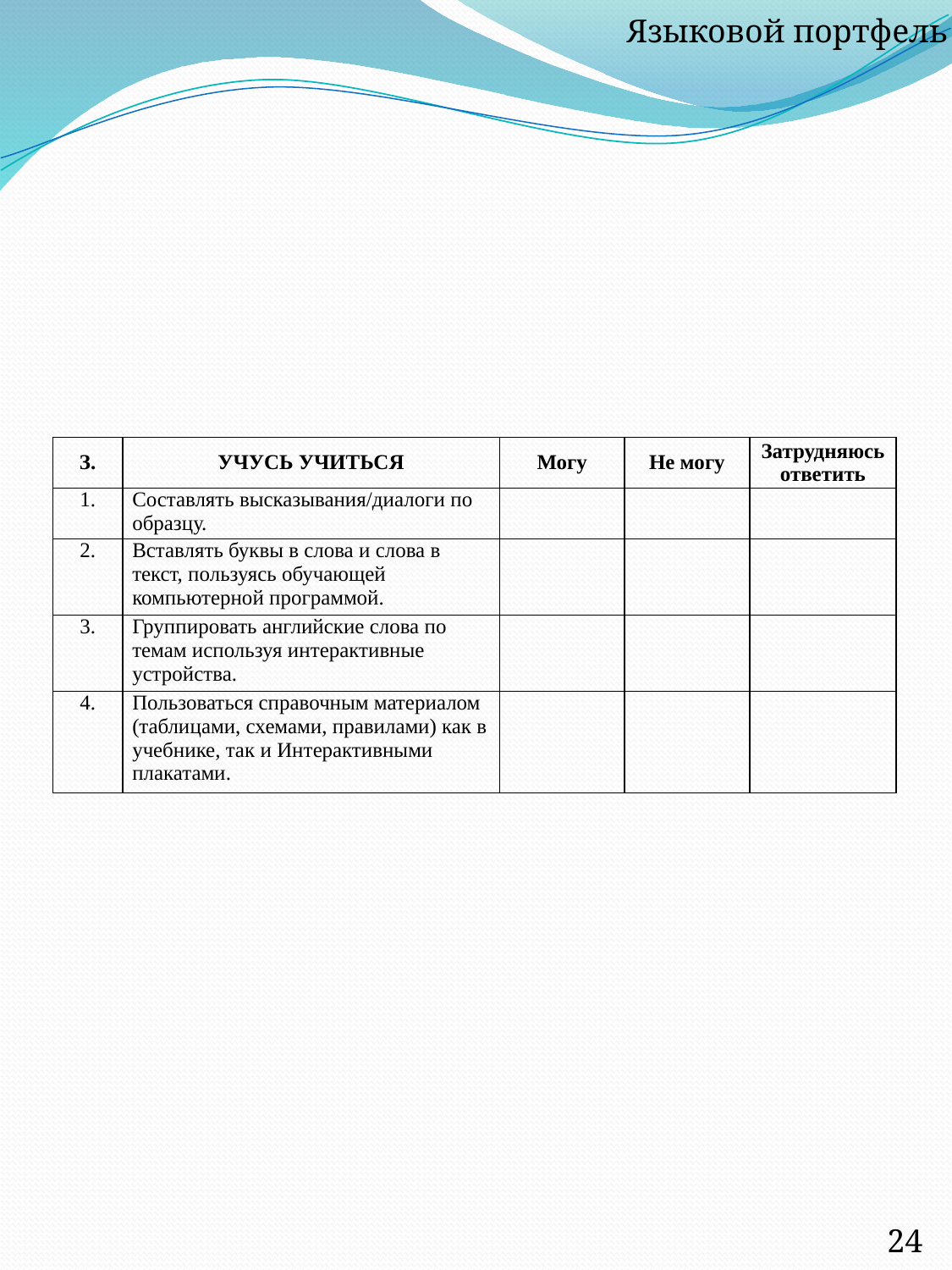

Языковой портфель
| З. | УЧУСЬ УЧИТЬСЯ | Могу | Не могу | Затрудняюсь ответить |
| --- | --- | --- | --- | --- |
| 1. | Составлять высказывания/диалоги по образцу. |  |  |  |
| 2. | Вставлять буквы в слова и слова в текст, пользуясь обучающей компьютерной программой. |  |  |  |
| 3. | Группировать английские слова по темам используя интерактивные устройства. |  |  |  |
| 4. | Пользоваться справочным материалом (таблицами, схемами, правилами) как в учебнике, так и Интерактивными плакатами. |  |  |  |
24